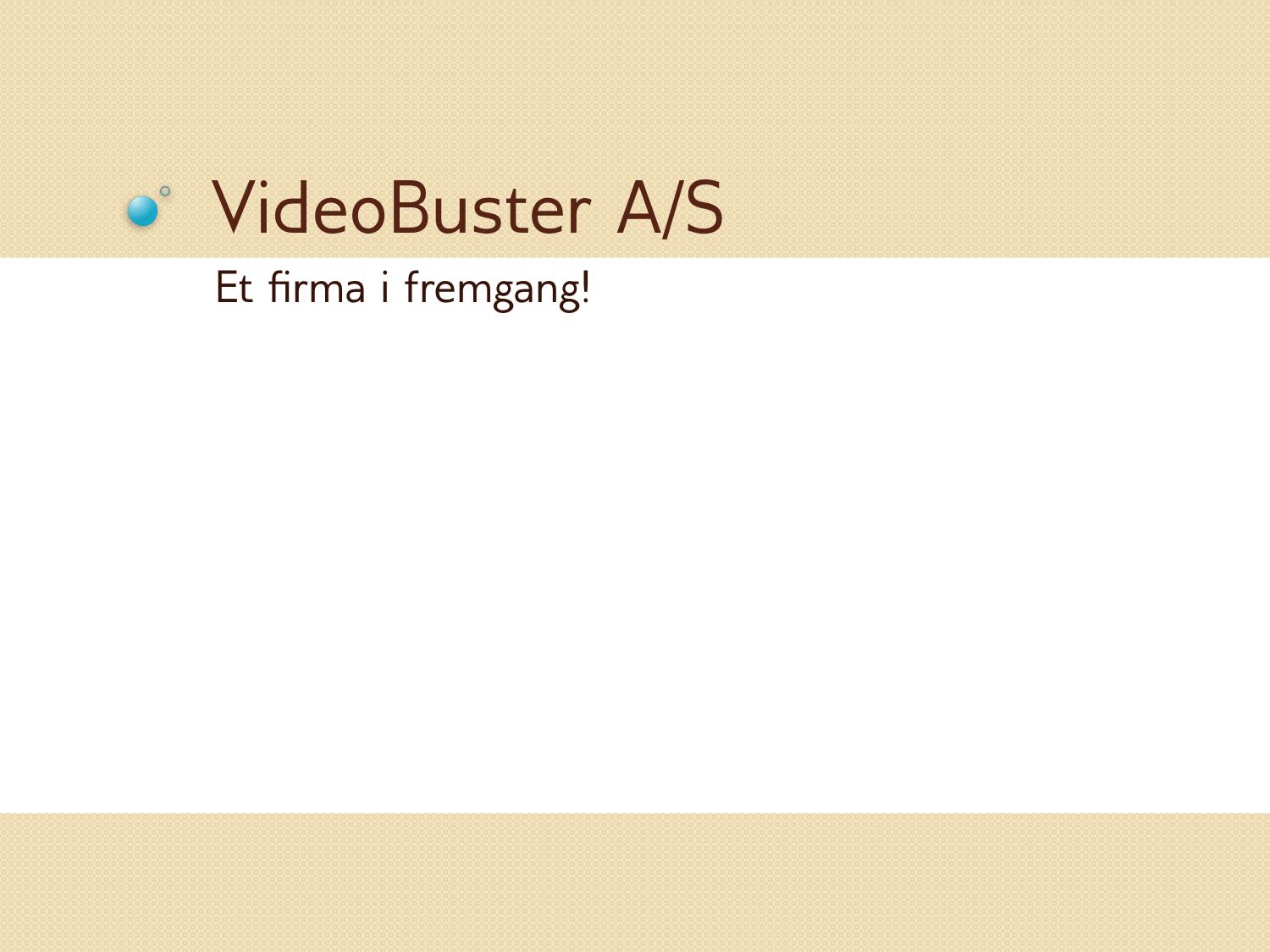

# VideoBuster A/S
Et firma i fremgang!